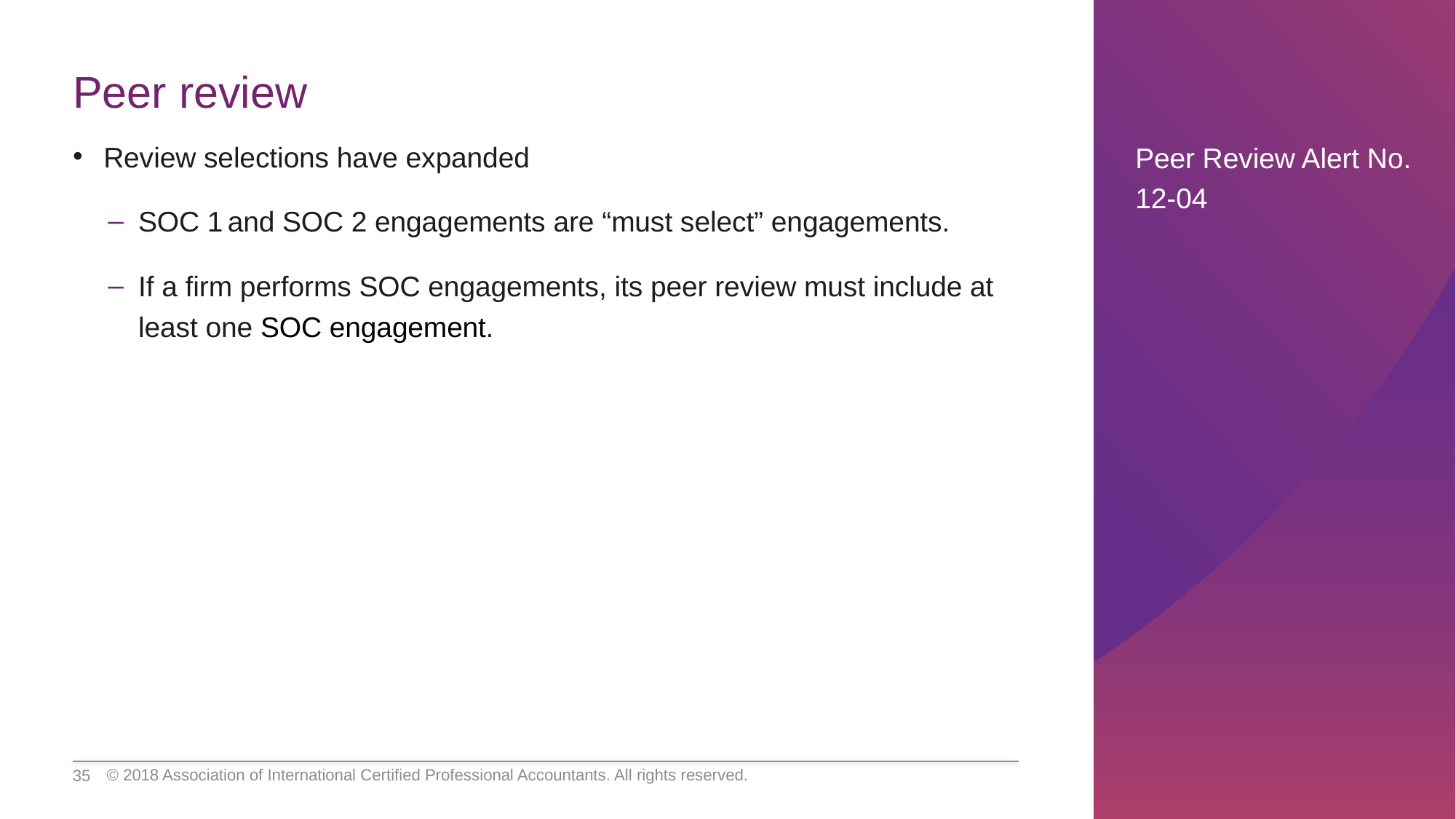

# Peer review
Review selections have expanded
SOC 1 and SOC 2 engagements are “must select” engagements.
If a firm performs SOC engagements, its peer review must include at least one SOC engagement.

Peer Review Alert No. 12-04
© 2018 Association of International Certified Professional Accountants. All rights reserved.
35